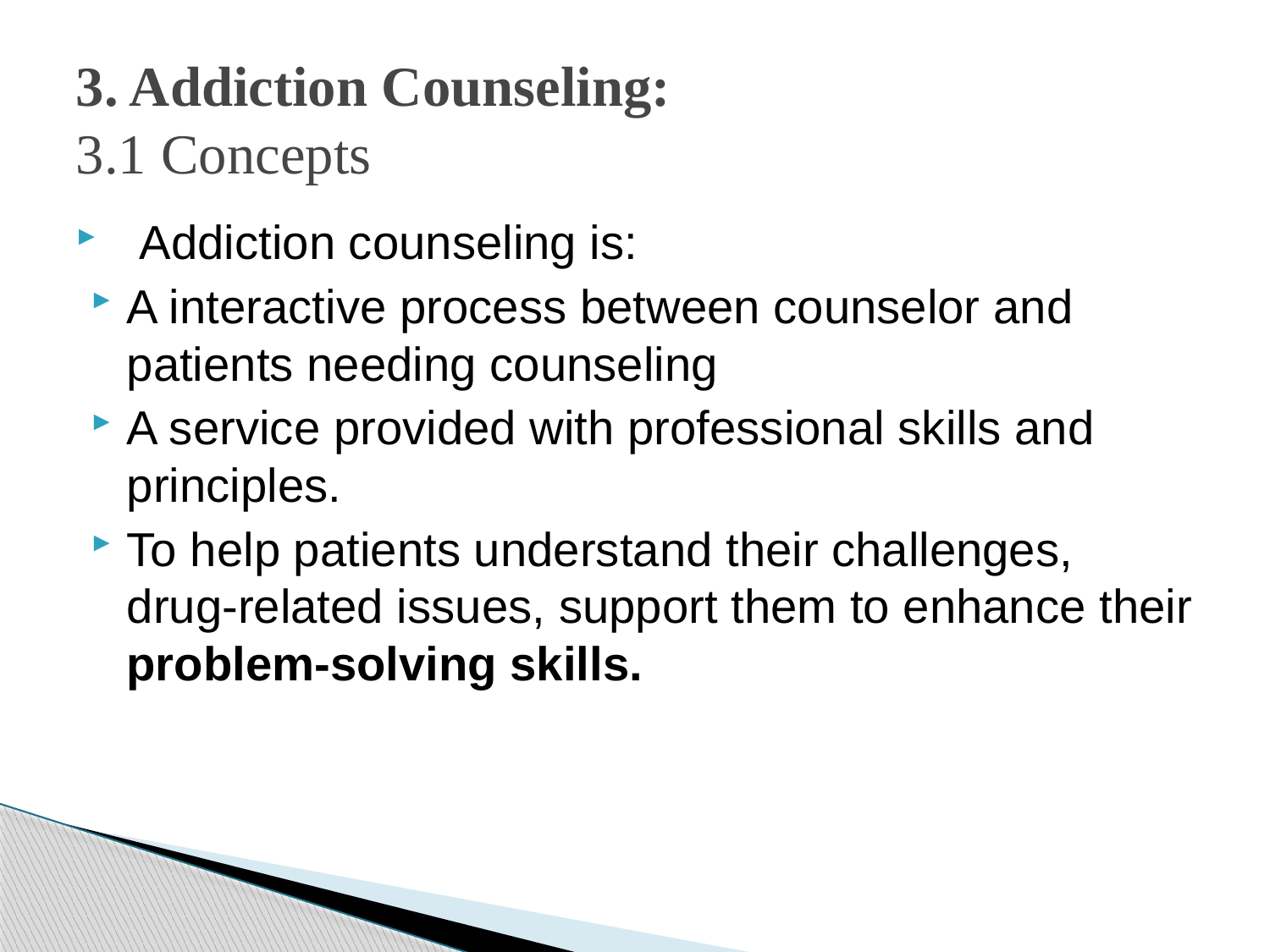

# 3. Addiction Counseling: 3.1 Concepts
Addiction counseling is:
A interactive process between counselor and patients needing counseling
A service provided with professional skills and principles.
To help patients understand their challenges, drug-related issues, support them to enhance their problem-solving skills.